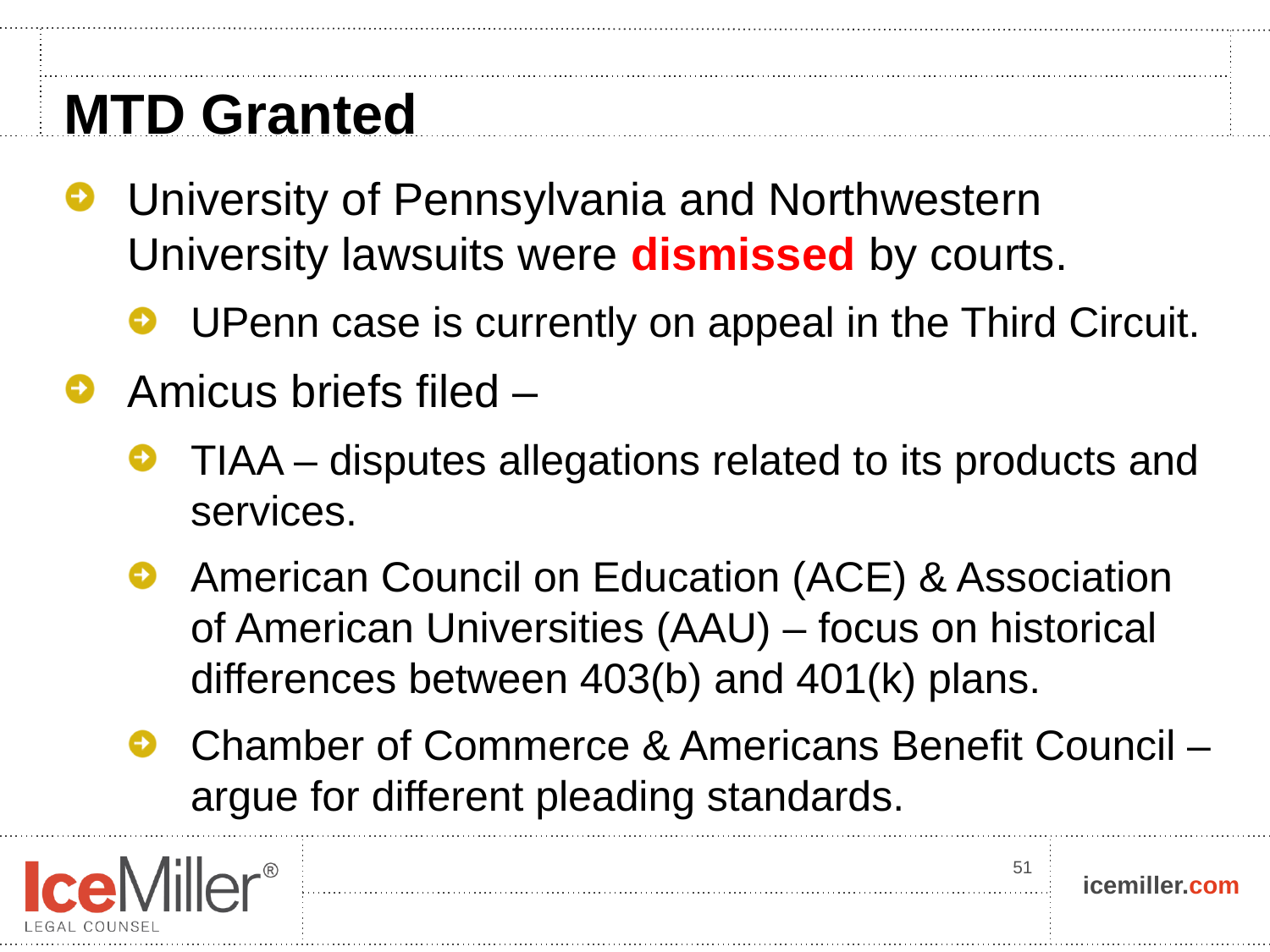

# MTD Granted
University of Pennsylvania and Northwestern University lawsuits were dismissed by courts.
UPenn case is currently on appeal in the Third Circuit.
Amicus briefs filed –
TIAA – disputes allegations related to its products and services.
American Council on Education (ACE) & Association of American Universities (AAU) – focus on historical differences between 403(b) and 401(k) plans.
Chamber of Commerce & Americans Benefit Council – argue for different pleading standards.
51